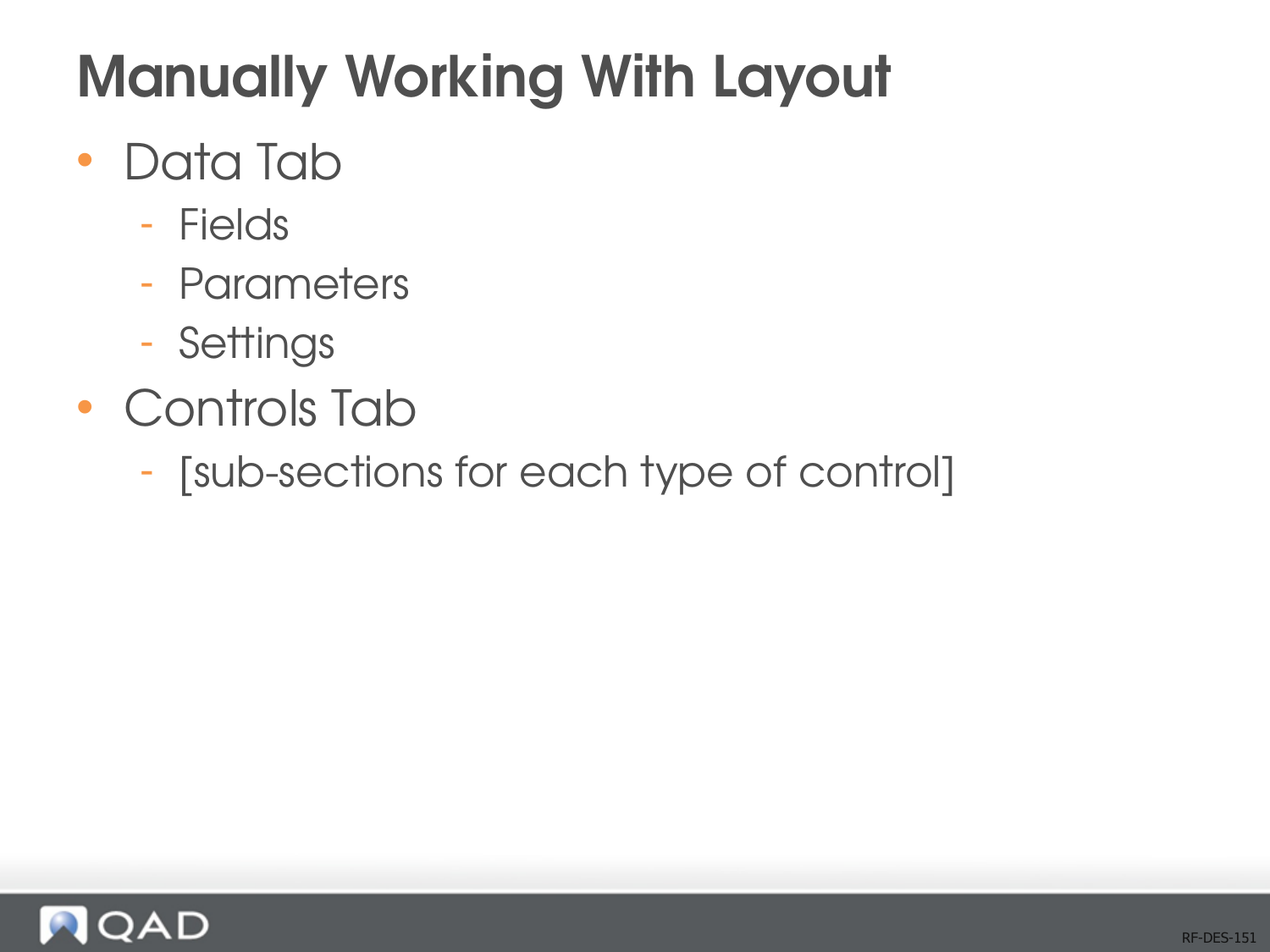

# Manually Working With Layout
Data Tab
Fields
Parameters
Settings
Controls Tab
[sub-sections for each type of control]
RF-DES-151